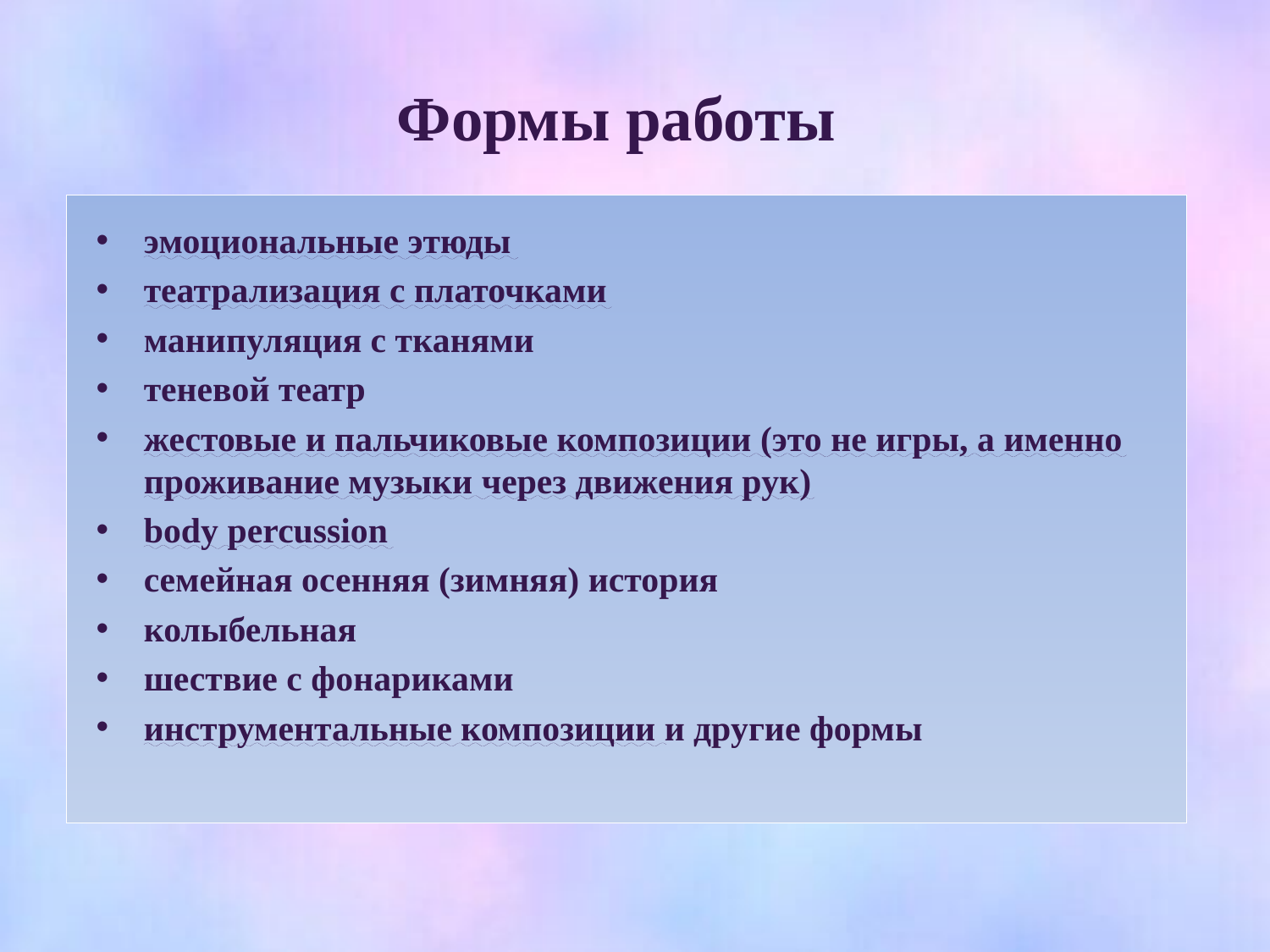

# Формы работы

эмоциональные этюды
театрализация с платочками
манипуляция с тканями
теневой театр
жестовые и пальчиковые композиции (это не игры, а именно проживание музыки через движения рук)
body percussion
семейная осенняя (зимняя) история
колыбельная
шествие с фонариками
инструментальные композиции и другие формы